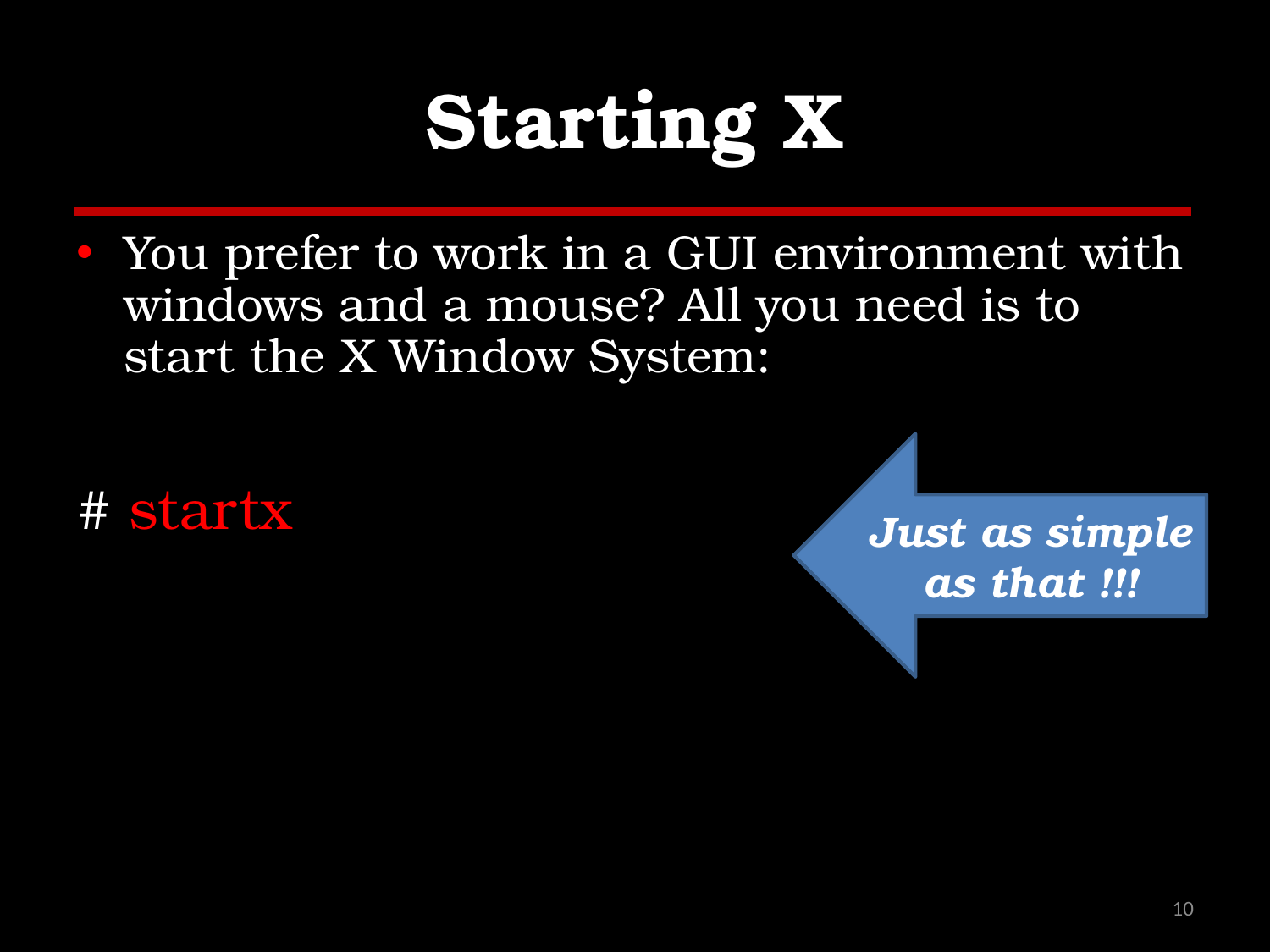

# Starting X
You prefer to work in a GUI environment with windows and a mouse? All you need is to start the X Window System:

# startx
Just as simple as that !!!
10